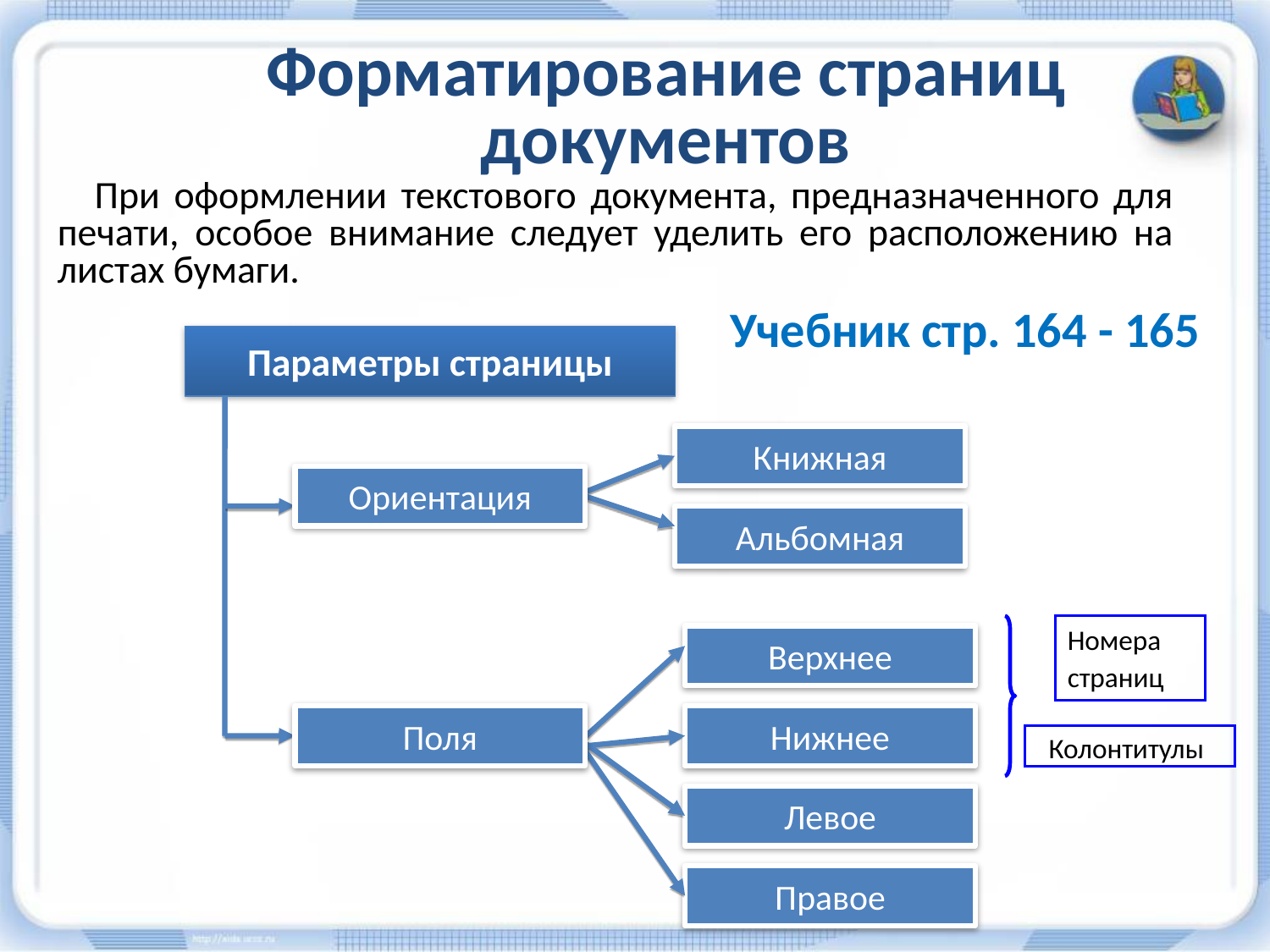

Форматирование страниц документов
При оформлении текстового документа, предназначенного для печати, особое внимание следует уделить его расположению на листах бумаги.
Учебник стр. 164 - 165
Параметры страницы

Книжная

Ориентация

Альбомная

Номера страниц
Верхнее

Поля
Нижнее

Колонтитулы

Левое
Правое